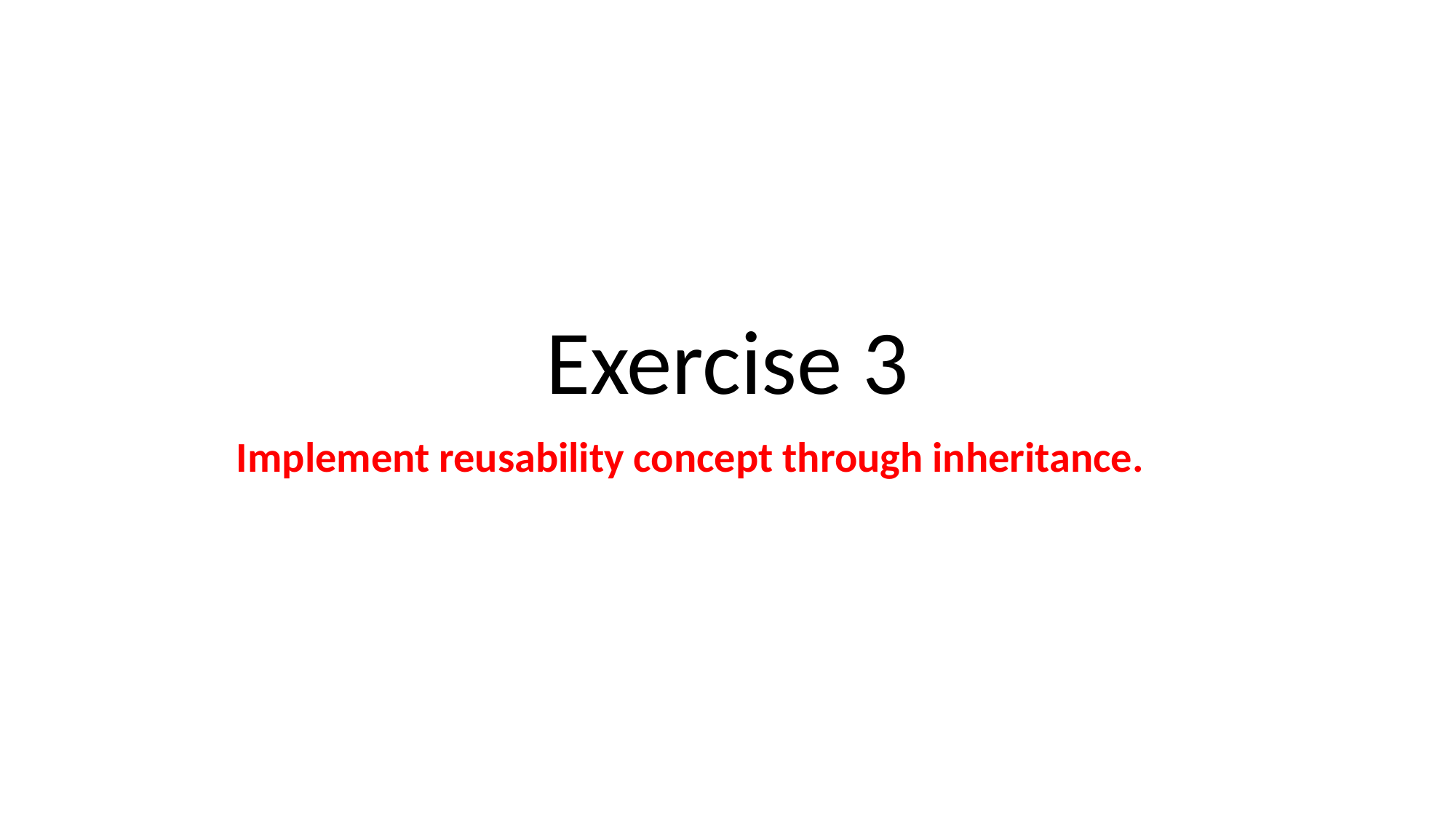

# Exercise 3
Implement reusability concept through inheritance.